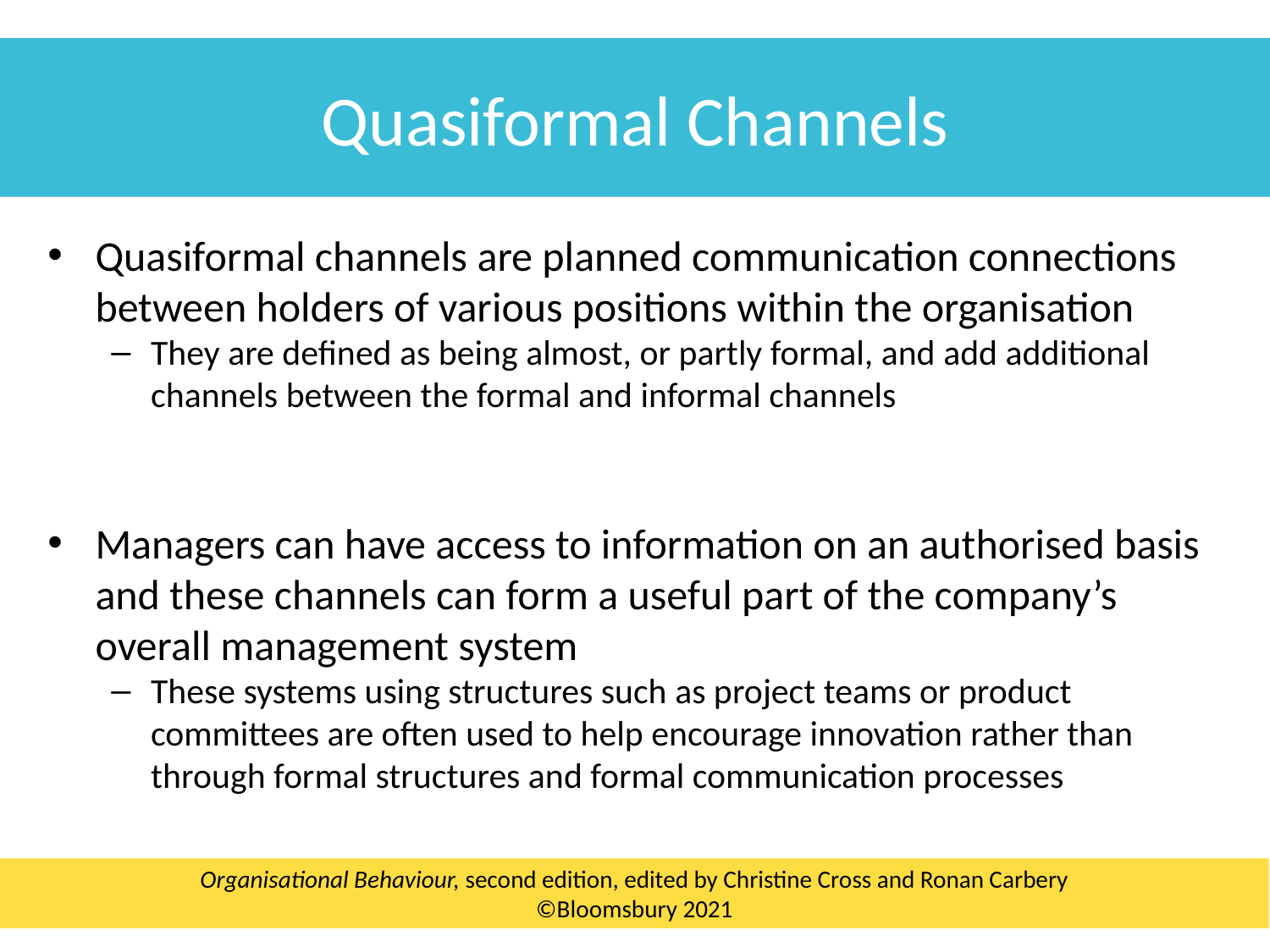

Quasiformal Channels
Quasiformal channels are planned communication connections between holders of various positions within the organisation
They are defined as being almost, or partly formal, and add additional channels between the formal and informal channels

Managers can have access to information on an authorised basis and these channels can form a useful part of the company’s overall management system
These systems using structures such as project teams or product committees are often used to help encourage innovation rather than through formal structures and formal communication processes